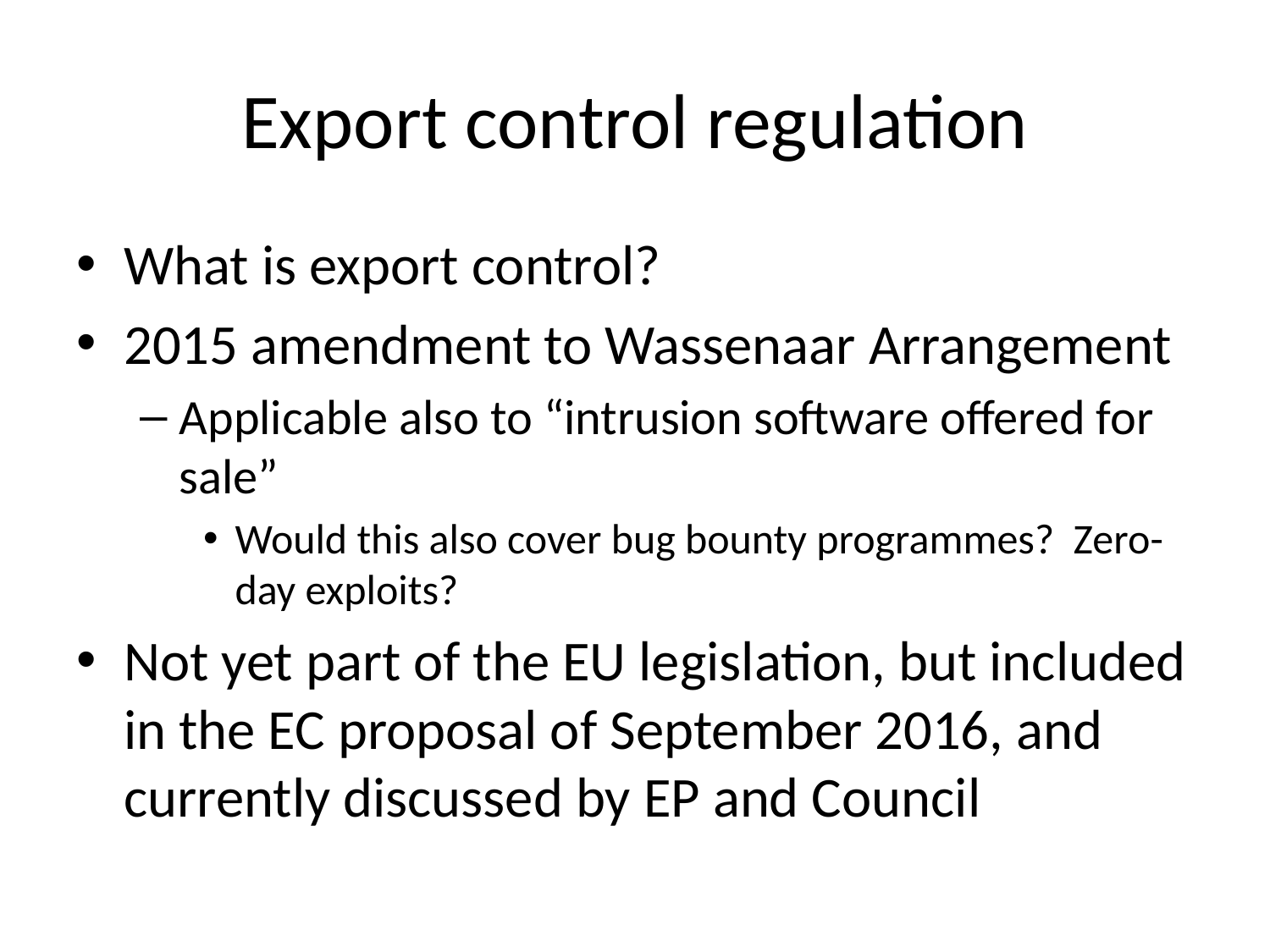

# Export control regulation
What is export control?
2015 amendment to Wassenaar Arrangement
Applicable also to “intrusion software offered for sale”
Would this also cover bug bounty programmes?  Zero-day exploits?
Not yet part of the EU legislation, but included in the EC proposal of September 2016, and currently discussed by EP and Council